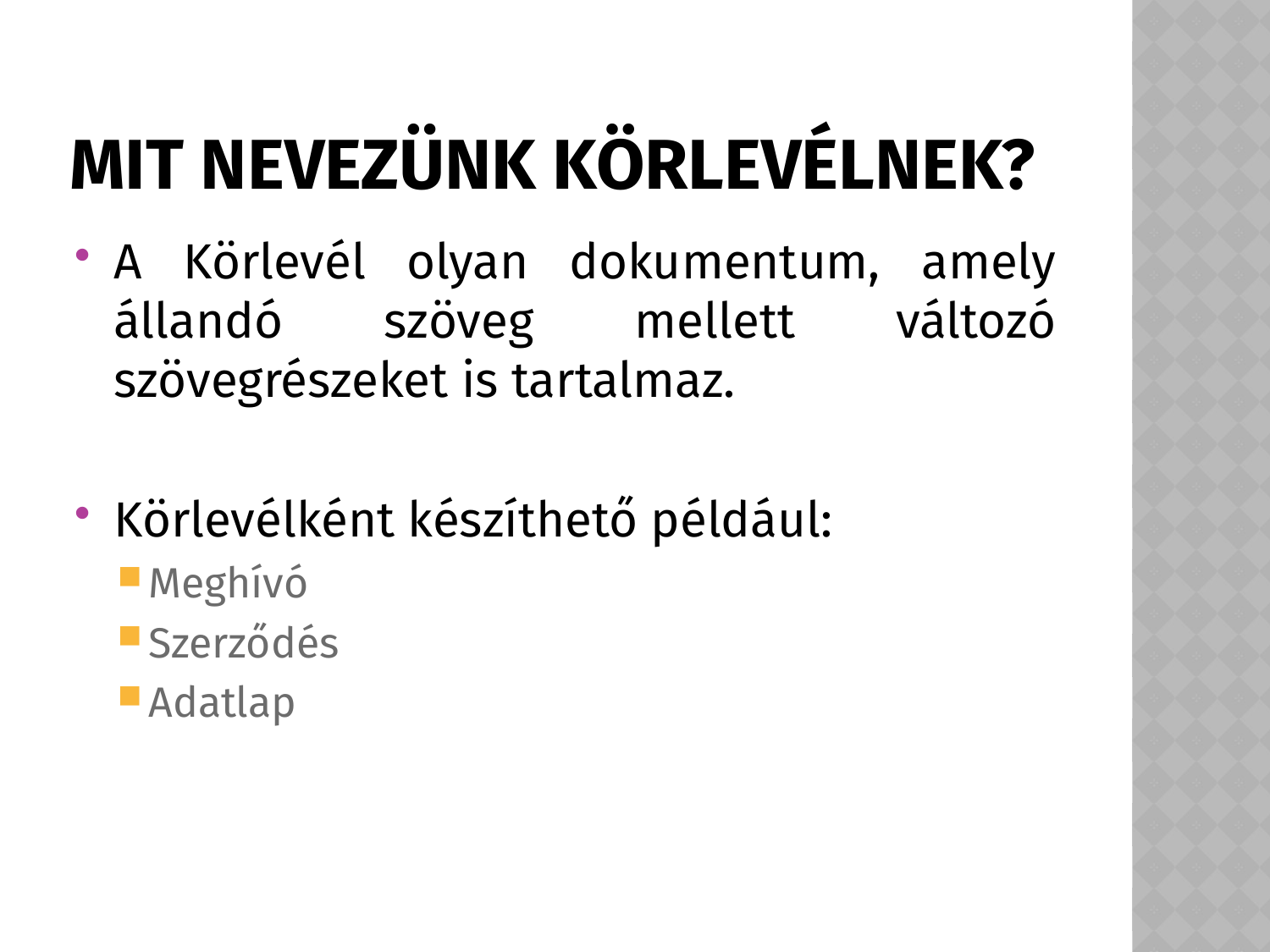

# Mit nevezünk körlevélnek?
A Körlevél olyan dokumentum, amely állandó szöveg mellett változó szövegrészeket is tartalmaz.

Körlevélként készíthető például:
Meghívó
Szerződés
Adatlap